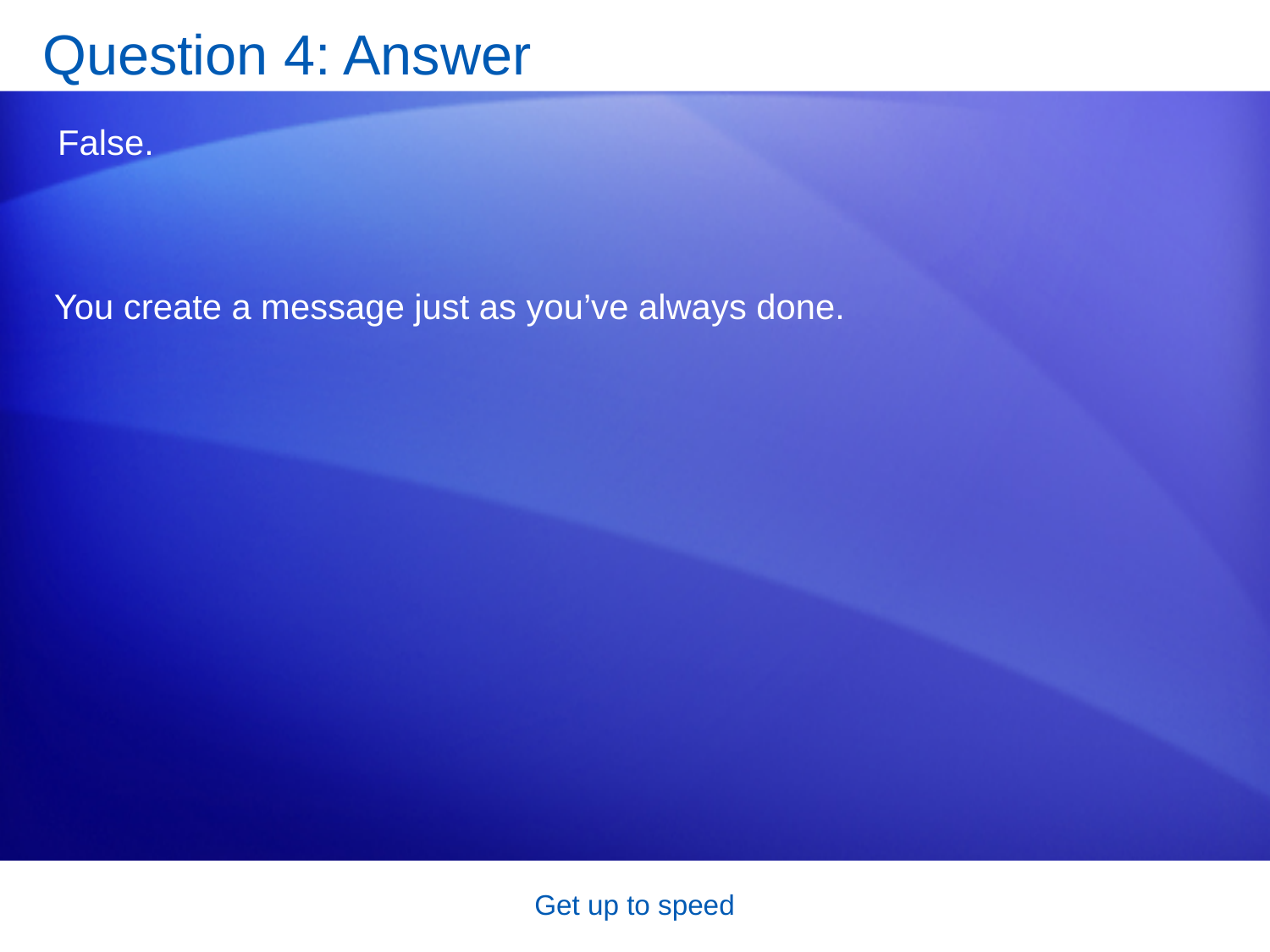

# Question 4: Answer
False.
You create a message just as you’ve always done.
Get up to speed